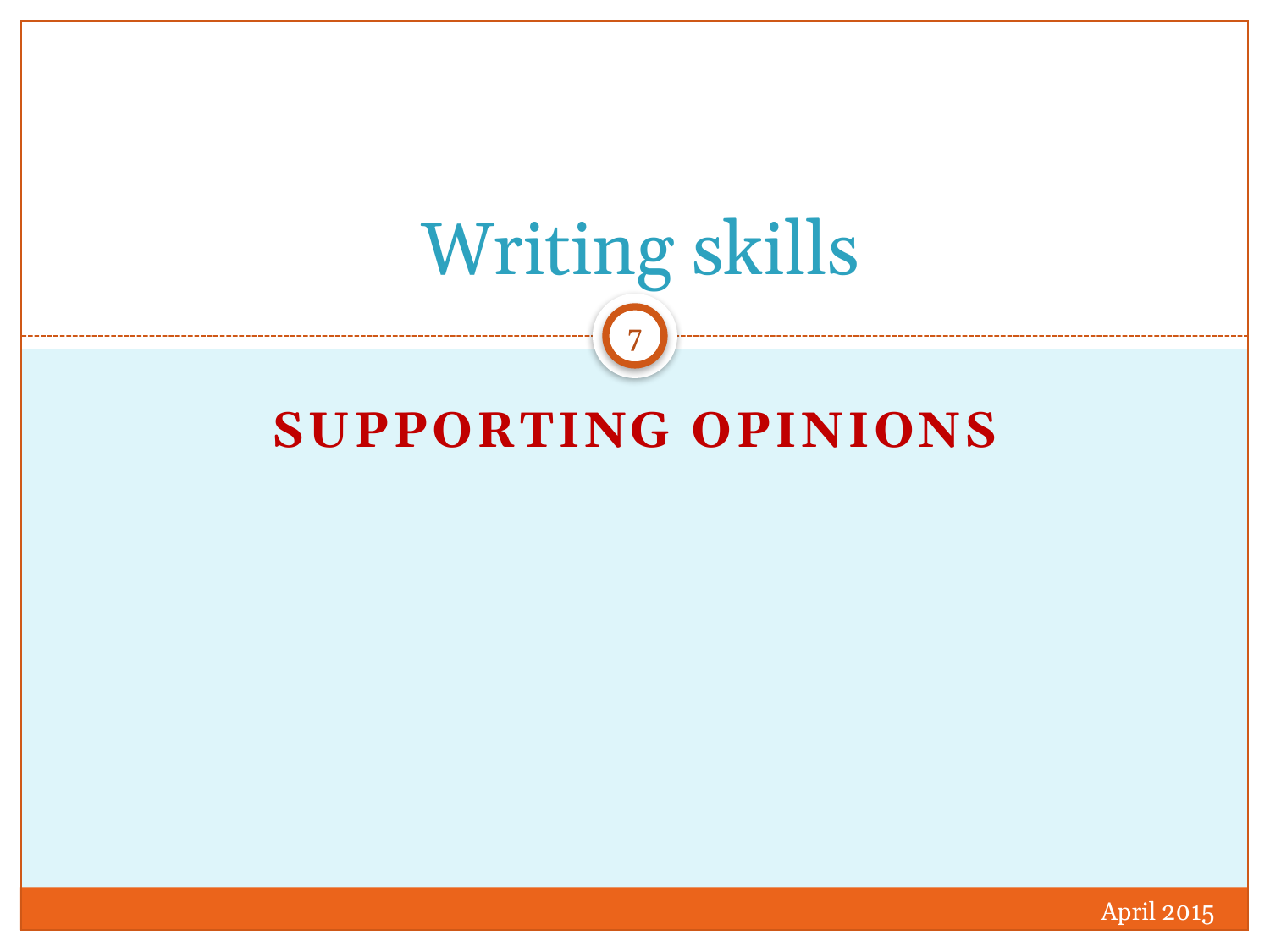

# Writing skills
7
Supporting opinions
April 2015